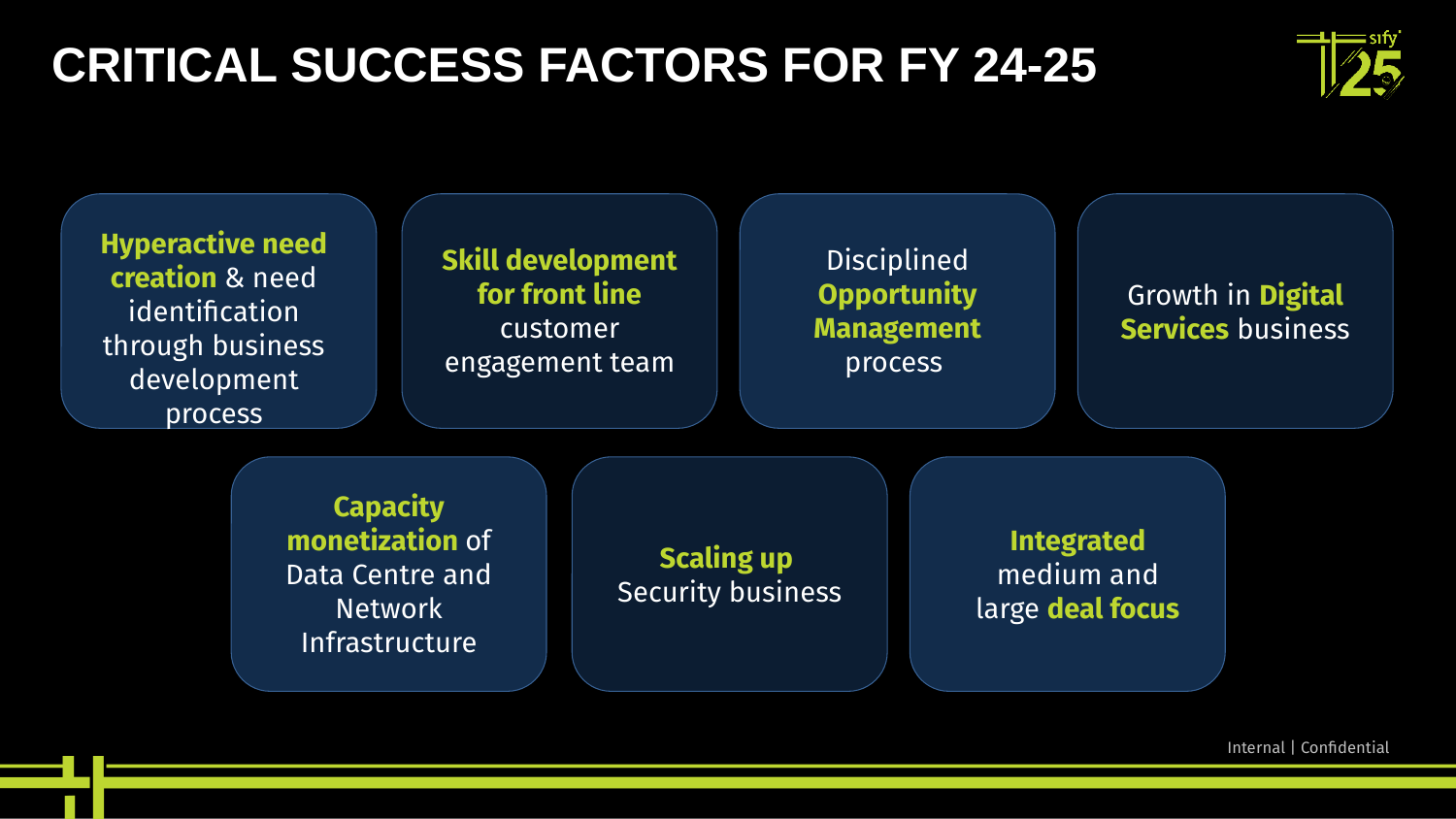

# Critical Success Factors for FY 24-25

Hyperactive need creation & need identification through business development process

Skill development for front line customer engagement team

Disciplined Opportunity Management process

Growth in Digital Services business

Capacity monetization of Data Centre and Network Infrastructure

Scaling up
Security business

Integrated medium and large deal focus